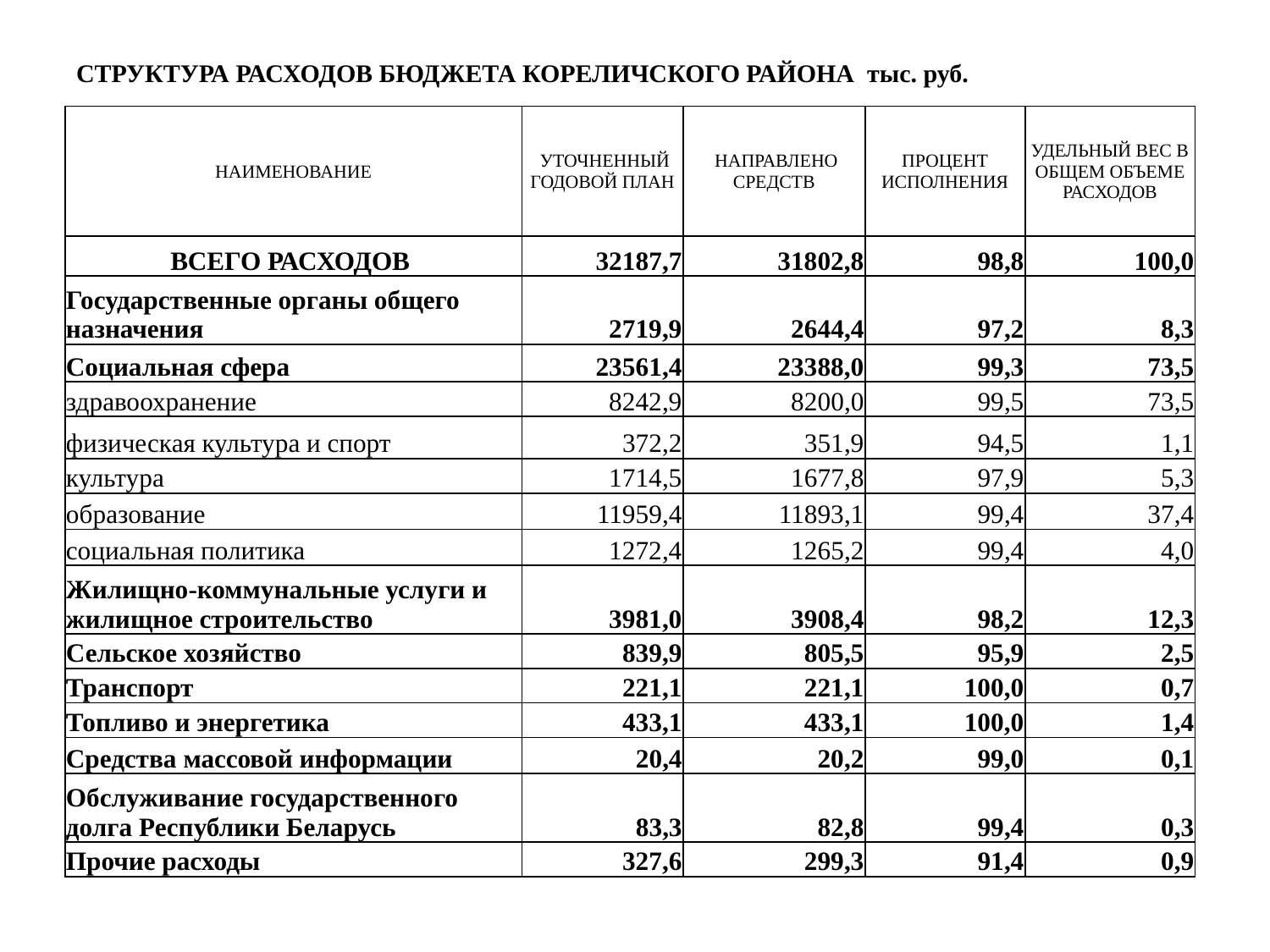

# СТРУКТУРА РАСХОДОВ БЮДЖЕТА КОРЕЛИЧСКОГО РАЙОНА  тыс. руб.
| НАИМЕНОВАНИЕ | УТОЧНЕННЫЙ ГОДОВОЙ ПЛАН | НАПРАВЛЕНО СРЕДСТВ | ПРОЦЕНТ ИСПОЛНЕНИЯ | УДЕЛЬНЫЙ ВЕС В ОБЩЕМ ОБЪЕМЕ РАСХОДОВ |
| --- | --- | --- | --- | --- |
| ВСЕГО РАСХОДОВ | 32187,7 | 31802,8 | 98,8 | 100,0 |
| Государственные органы общего назначения | 2719,9 | 2644,4 | 97,2 | 8,3 |
| Социальная сфера | 23561,4 | 23388,0 | 99,3 | 73,5 |
| здравоохранение | 8242,9 | 8200,0 | 99,5 | 73,5 |
| физическая культура и спорт | 372,2 | 351,9 | 94,5 | 1,1 |
| культура | 1714,5 | 1677,8 | 97,9 | 5,3 |
| образование | 11959,4 | 11893,1 | 99,4 | 37,4 |
| социальная политика | 1272,4 | 1265,2 | 99,4 | 4,0 |
| Жилищно-коммунальные услуги и жилищное строительство | 3981,0 | 3908,4 | 98,2 | 12,3 |
| Сельское хозяйство | 839,9 | 805,5 | 95,9 | 2,5 |
| Транспорт | 221,1 | 221,1 | 100,0 | 0,7 |
| Топливо и энергетика | 433,1 | 433,1 | 100,0 | 1,4 |
| Средства массовой информации | 20,4 | 20,2 | 99,0 | 0,1 |
| Обслуживание государственного долга Республики Беларусь | 83,3 | 82,8 | 99,4 | 0,3 |
| Прочие расходы | 327,6 | 299,3 | 91,4 | 0,9 |